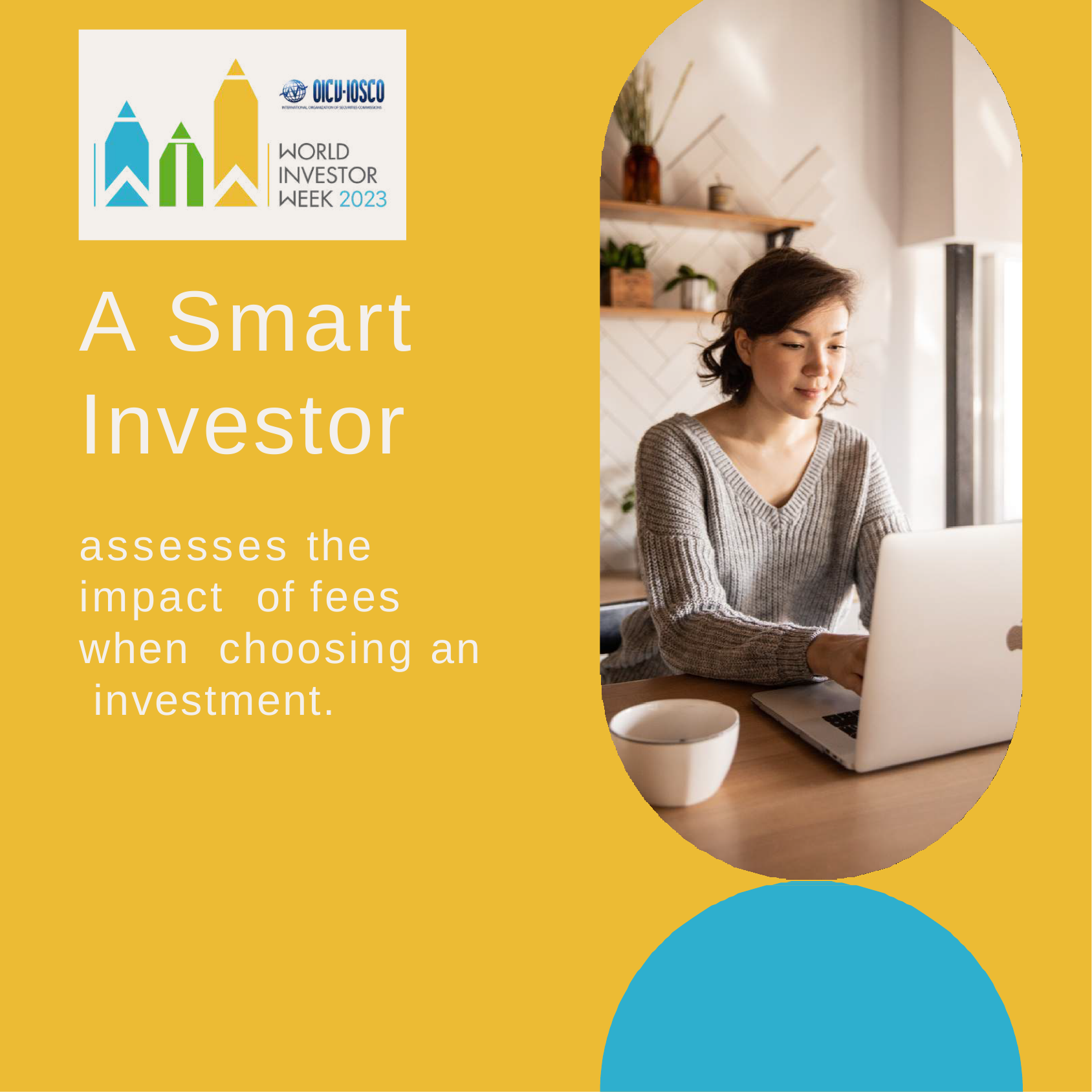

# A Smart  Investor
assesses the impact  of fees when  choosing an  investment.